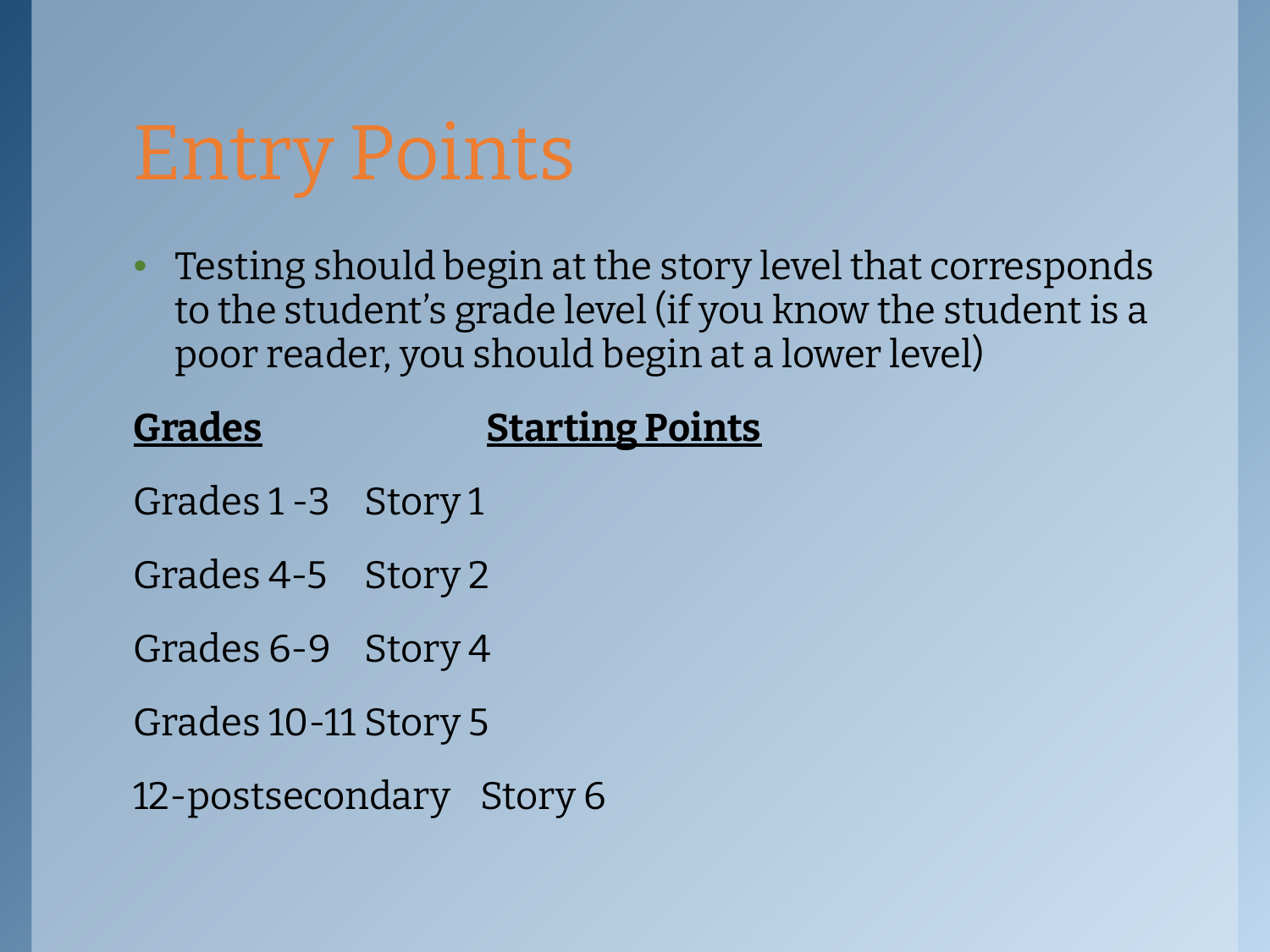

# Entry Points
Testing should begin at the story level that corresponds to the student’s grade level (if you know the student is a poor reader, you should begin at a lower level)
Grades                                Starting Points
Grades 1 -3		Story 1
Grades 4-5		Story 2
Grades 6-9		Story 4
Grades 10-11		Story 5
12-postsecondary		Story 6